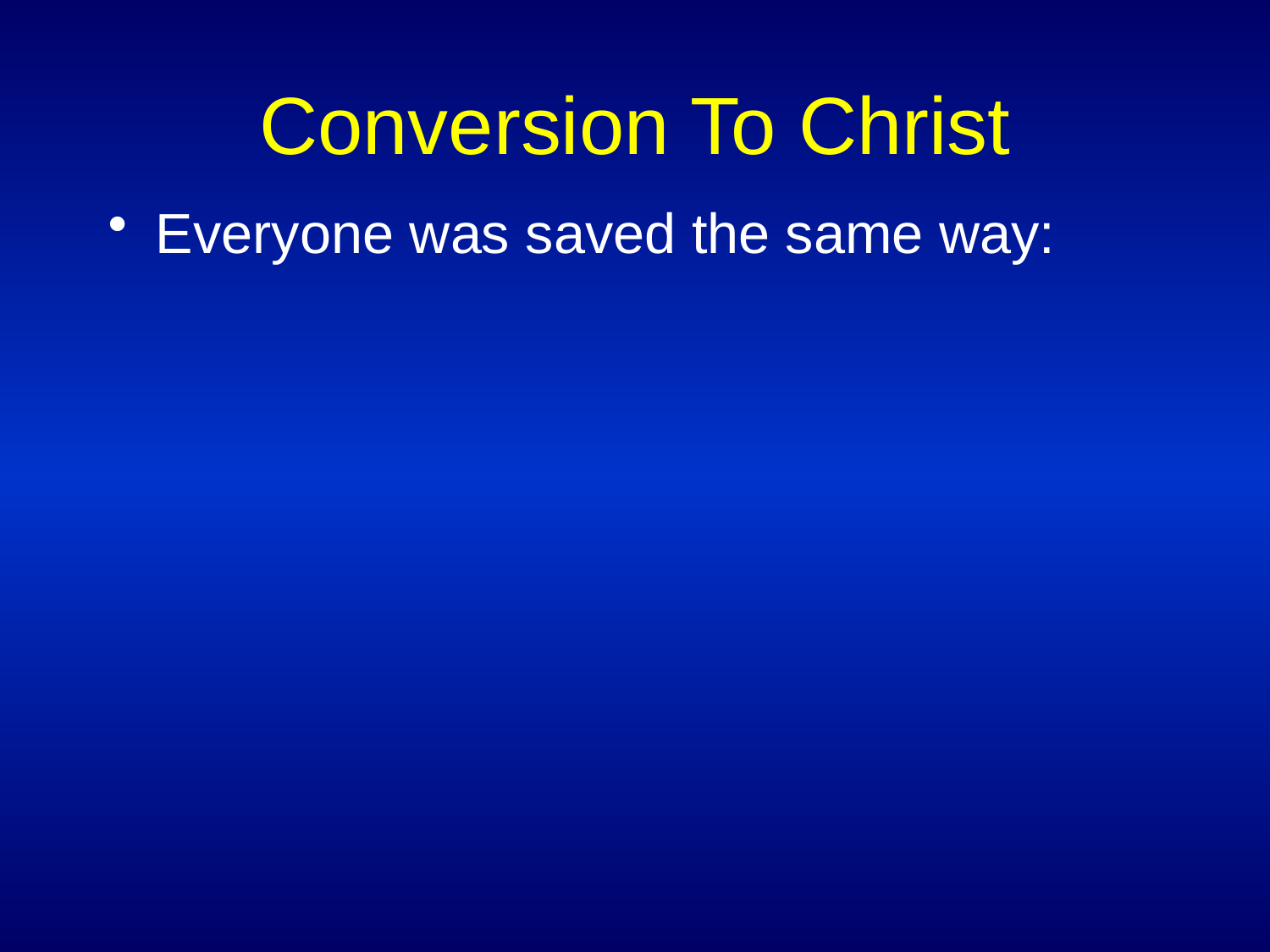

# Conversion To Christ
Everyone was saved the same way: